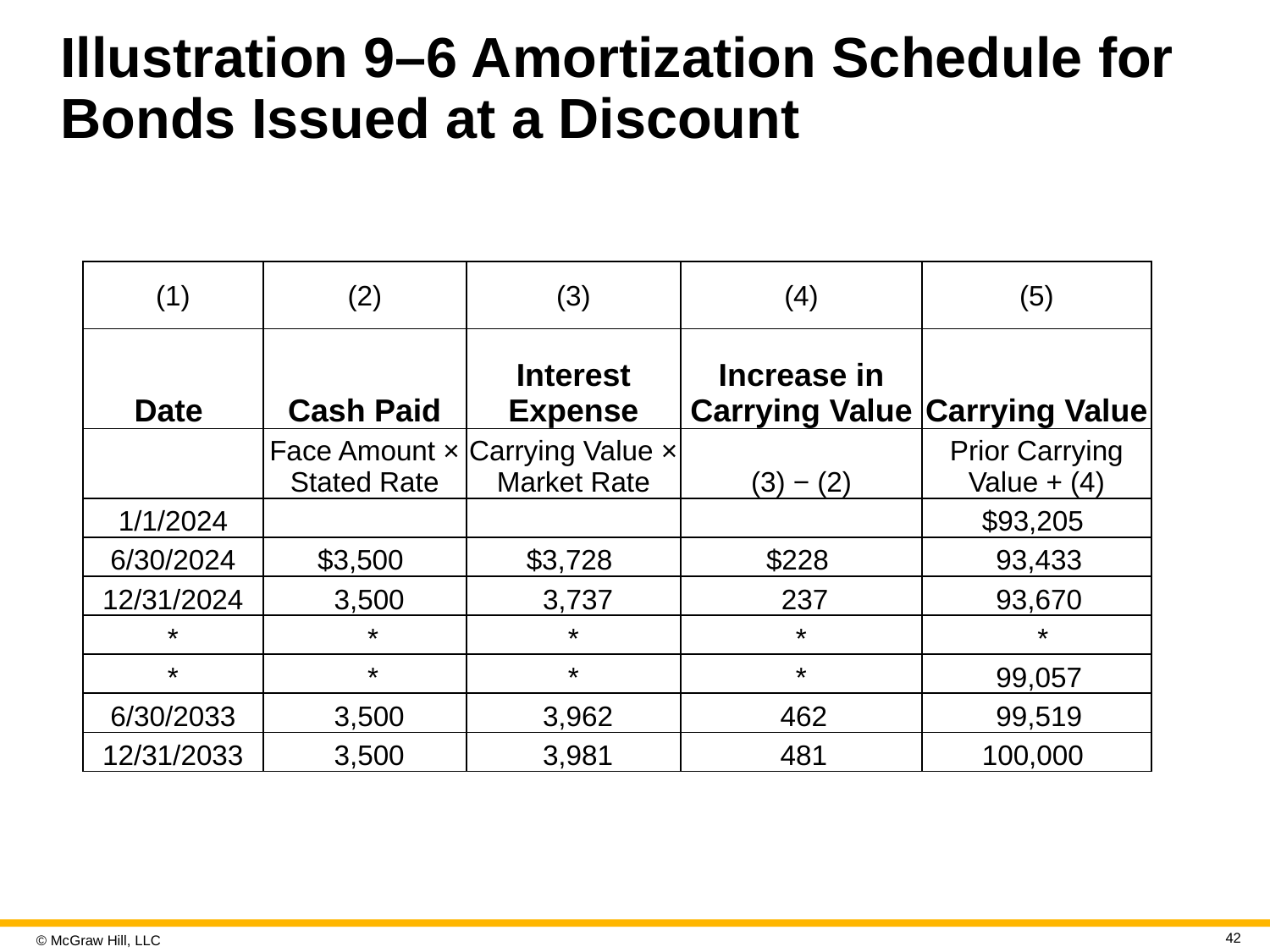

# Illustration 9–6 Amortization Schedule for Bonds Issued at a Discount
| (1) | (2) | (3) | (4) | (5) |
| --- | --- | --- | --- | --- |
| Date | Cash Paid | Interest Expense | Increase in Carrying Value | Carrying Value |
|  | Face Amount × Stated Rate | Carrying Value × Market Rate | (3) − (2) | Prior Carrying Value + (4) |
| 1/1/2024 |  |  |  | $93,205 |
| 6/30/2024 | $3,500 | $3,728 | $228 | 93,433 |
| 12/31/2024 | 3,500 | 3,737 | 237 | 93,670 |
| \* | \* | \* | \* | \* |
| \* | \* | \* | \* | 99,057 |
| 6/30/2033 | 3,500 | 3,962 | 462 | 99,519 |
| 12/31/2033 | 3,500 | 3,981 | 481 | 100,000 |
42